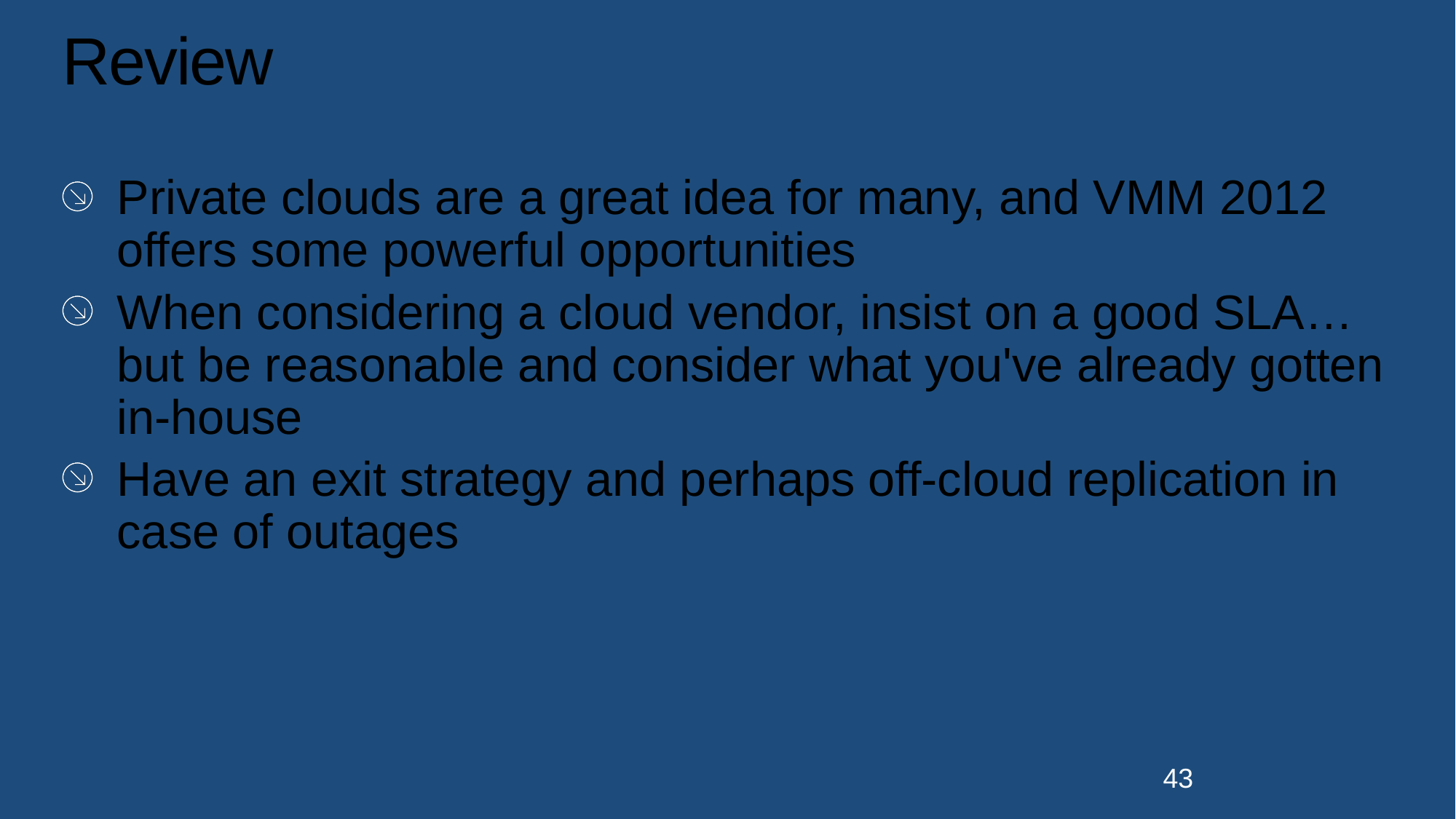

# Review
Private clouds are a great idea for many, and VMM 2012 offers some powerful opportunities
When considering a cloud vendor, insist on a good SLA… but be reasonable and consider what you've already gotten in-house
Have an exit strategy and perhaps off-cloud replication in case of outages
43